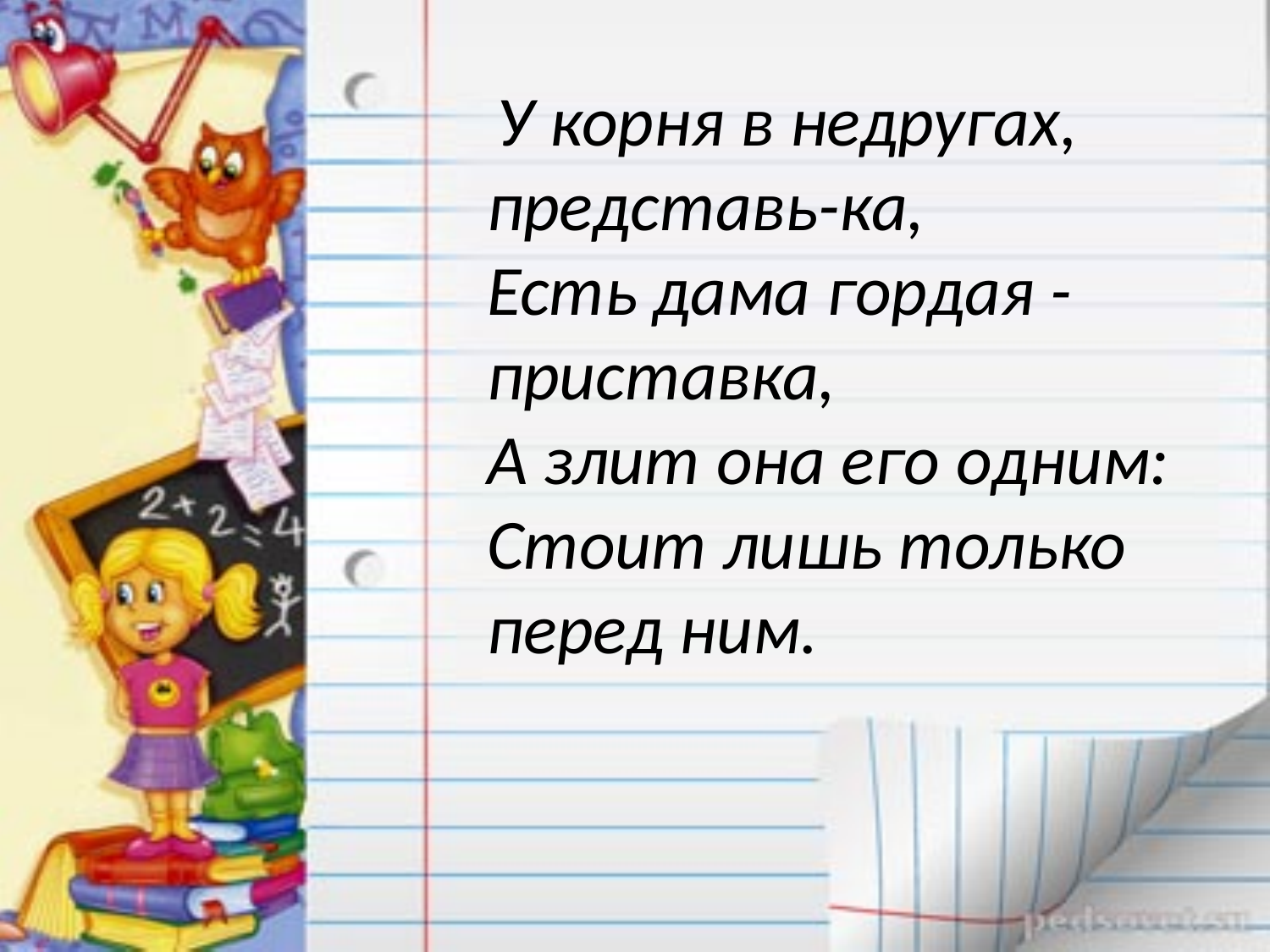

У корня в недругах, представь-ка,
Есть дама гордая - приставка,
А злит она его одним:
Стоит лишь только перед ним.